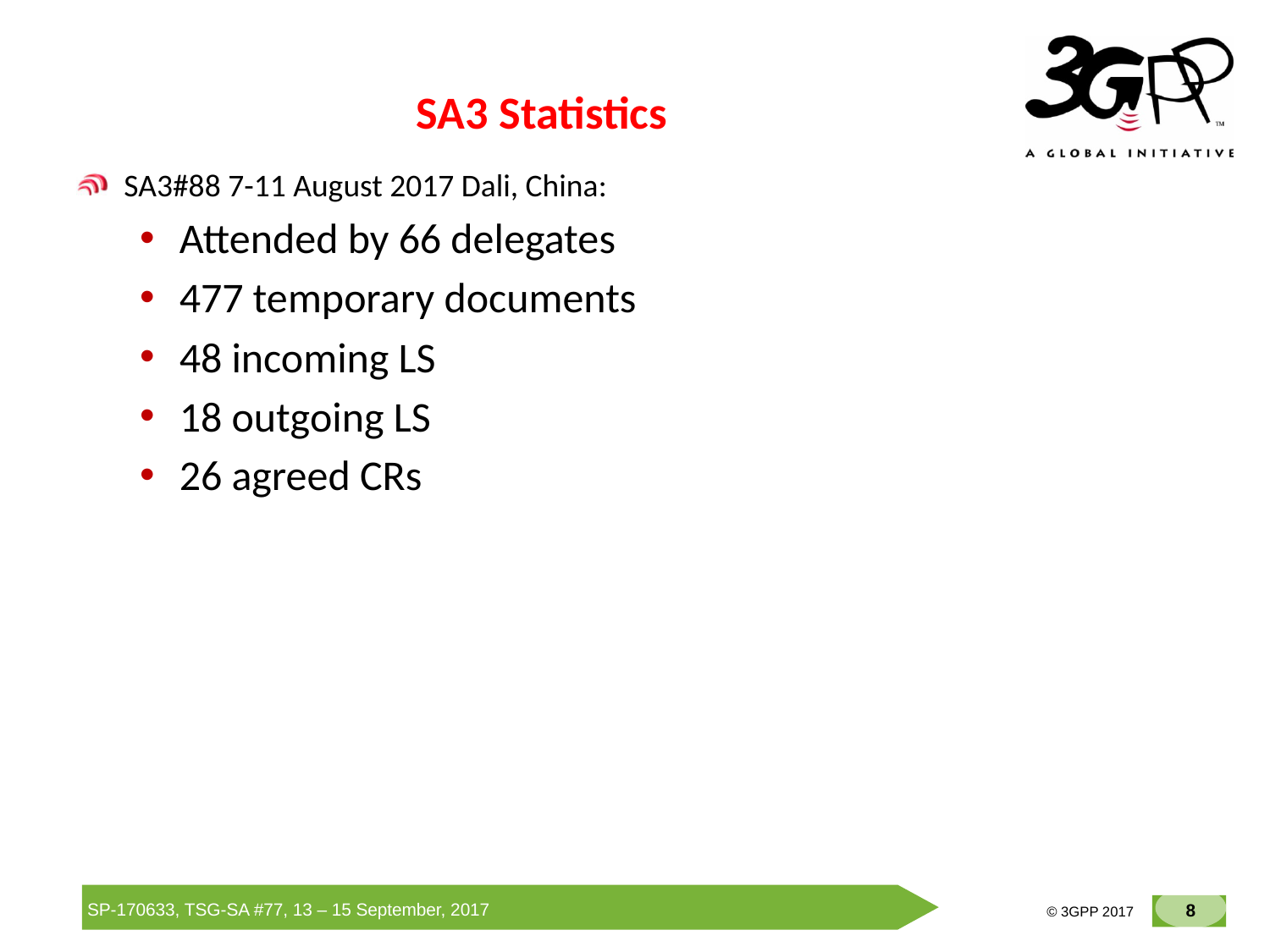

# SA3 Statistics
SA3#88 7-11 August 2017 Dali, China:
Attended by 66 delegates
477 temporary documents
48 incoming LS
18 outgoing LS
26 agreed CRs